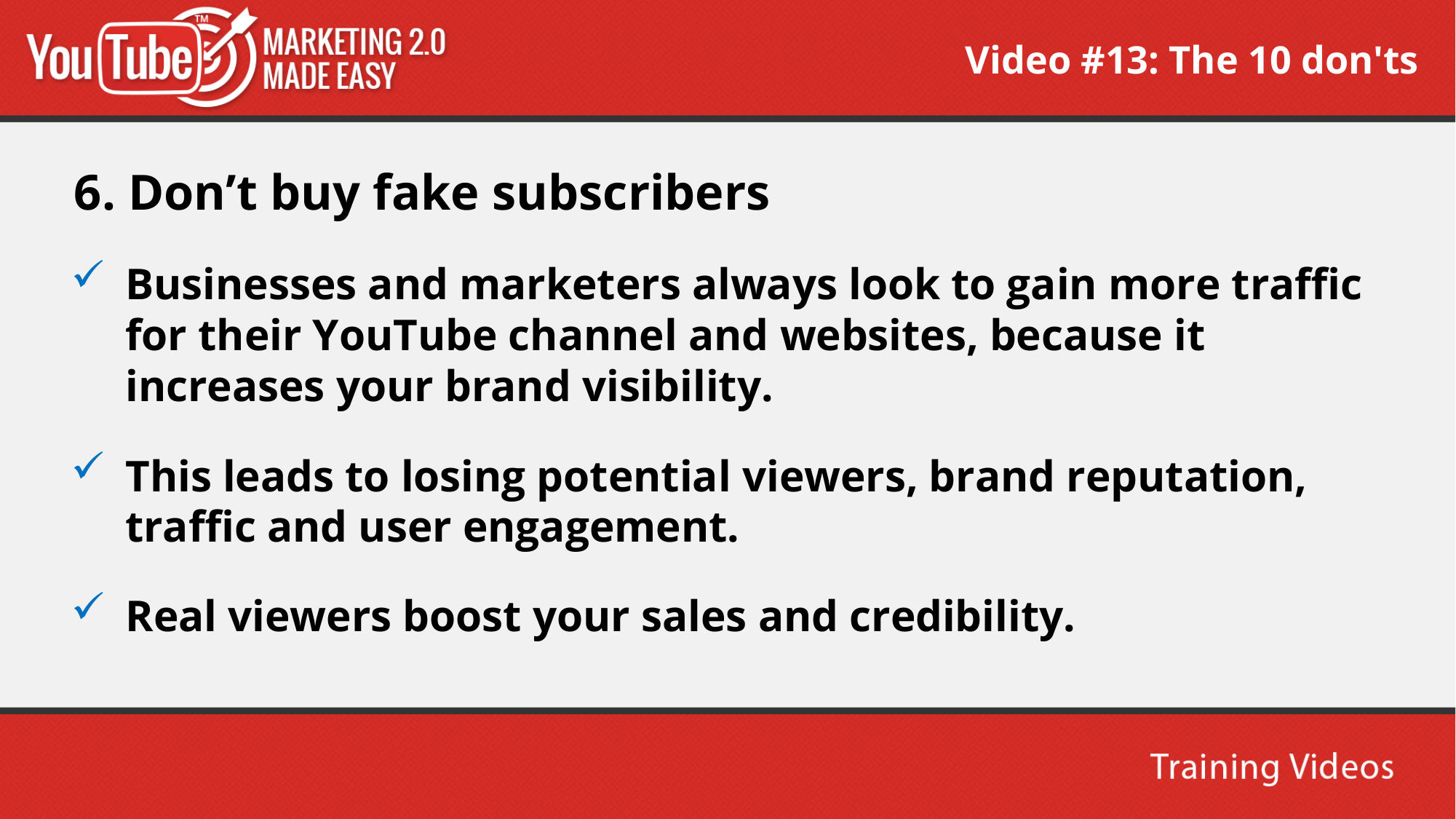

Video #13: The 10 don'ts
 6. Don’t buy fake subscribers
Businesses and marketers always look to gain more traffic for their YouTube channel and websites, because it increases your brand visibility.
This leads to losing potential viewers, brand reputation, traffic and user engagement.
Real viewers boost your sales and credibility.